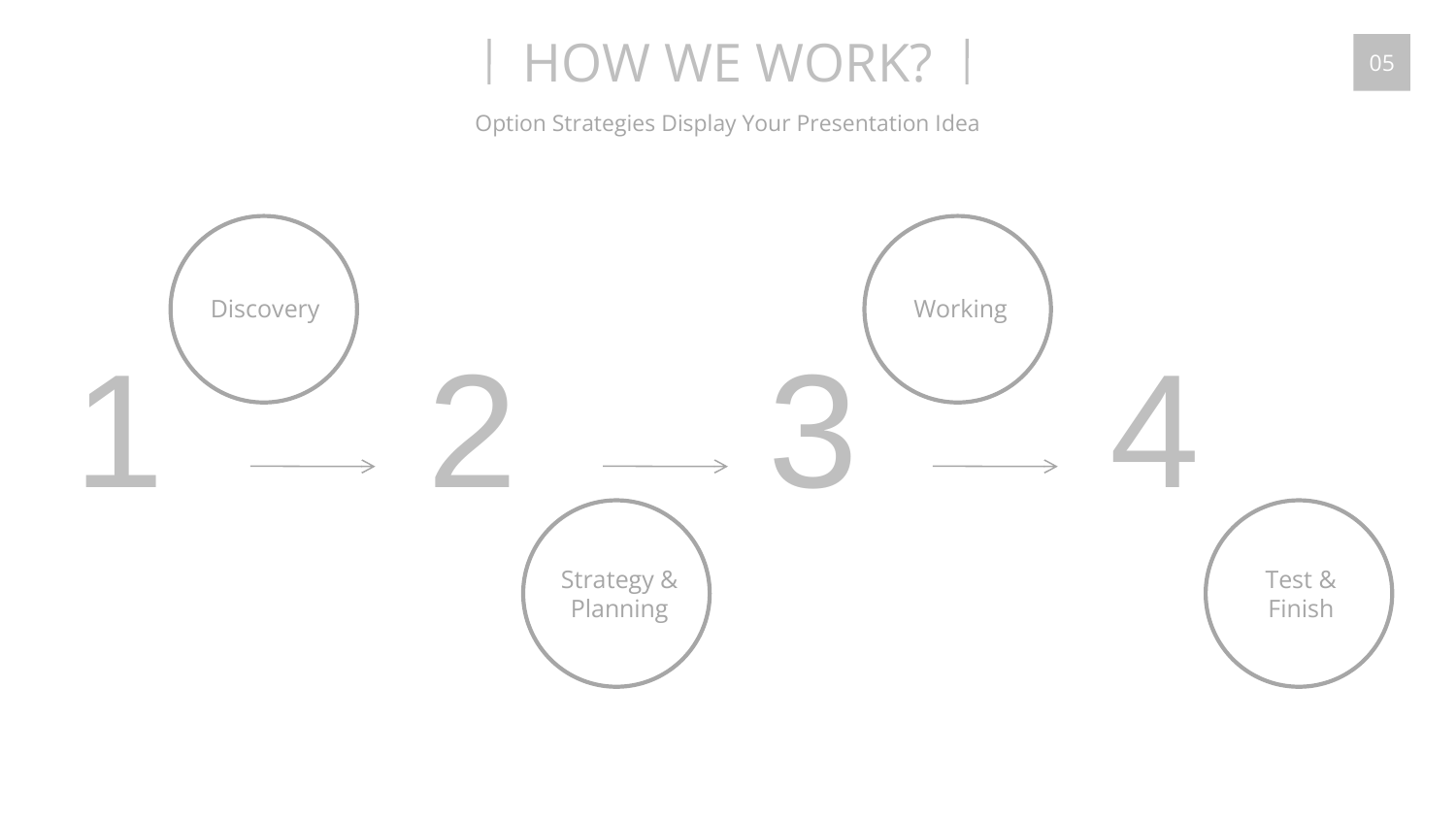

HOW WE WORK?
05
Option Strategies Display Your Presentation Idea

Discovery

Working
1
2
3
4

Strategy &
Planning

Test &
Finish